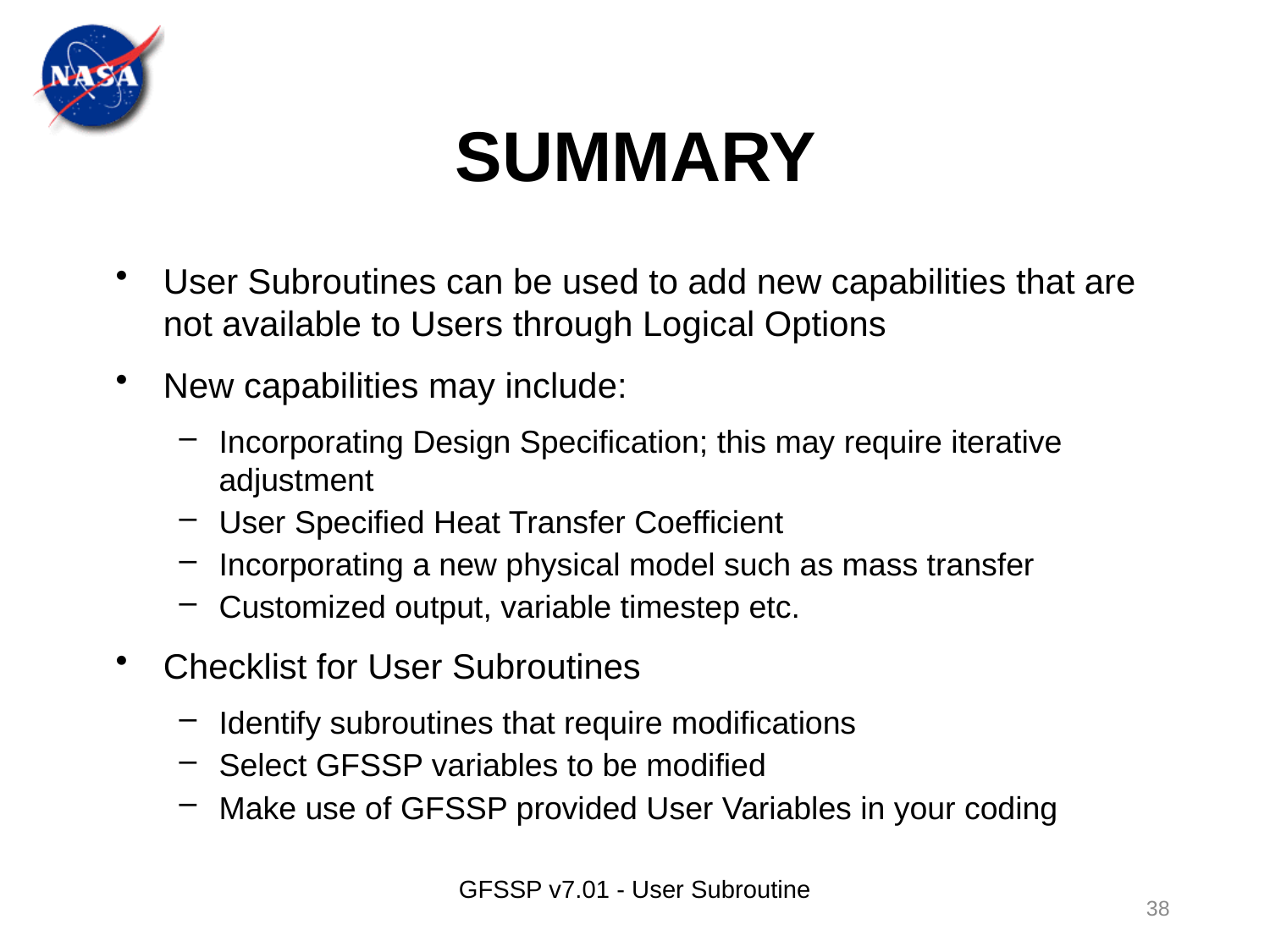

SUMMARY
User Subroutines can be used to add new capabilities that are not available to Users through Logical Options

New capabilities may include:

Incorporating Design Specification; this may require iterative adjustment
User Specified Heat Transfer Coefficient
Incorporating a new physical model such as mass transfer
Customized output, variable timestep etc.

Checklist for User Subroutines

Identify subroutines that require modifications
Select GFSSP variables to be modified
Make use of GFSSP provided User Variables in your coding

GFSSP v7.01 - User Subroutine
38